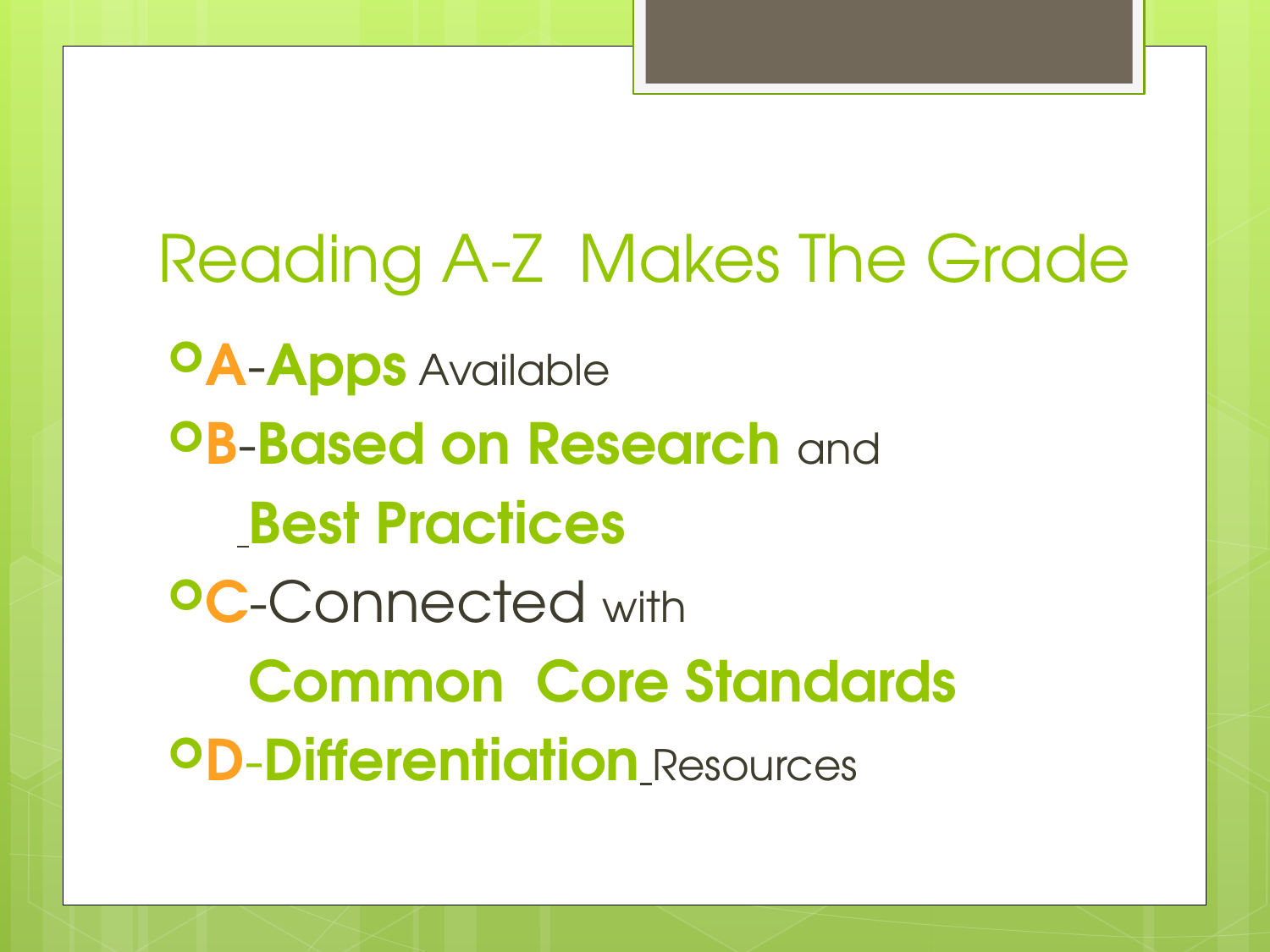

# Reading A-Z  Makes The Grade
A-Apps Available
B-Based on Research and
       Best Practices
C-Connected with
       Common  Core Standards
D-Differentiation Resources